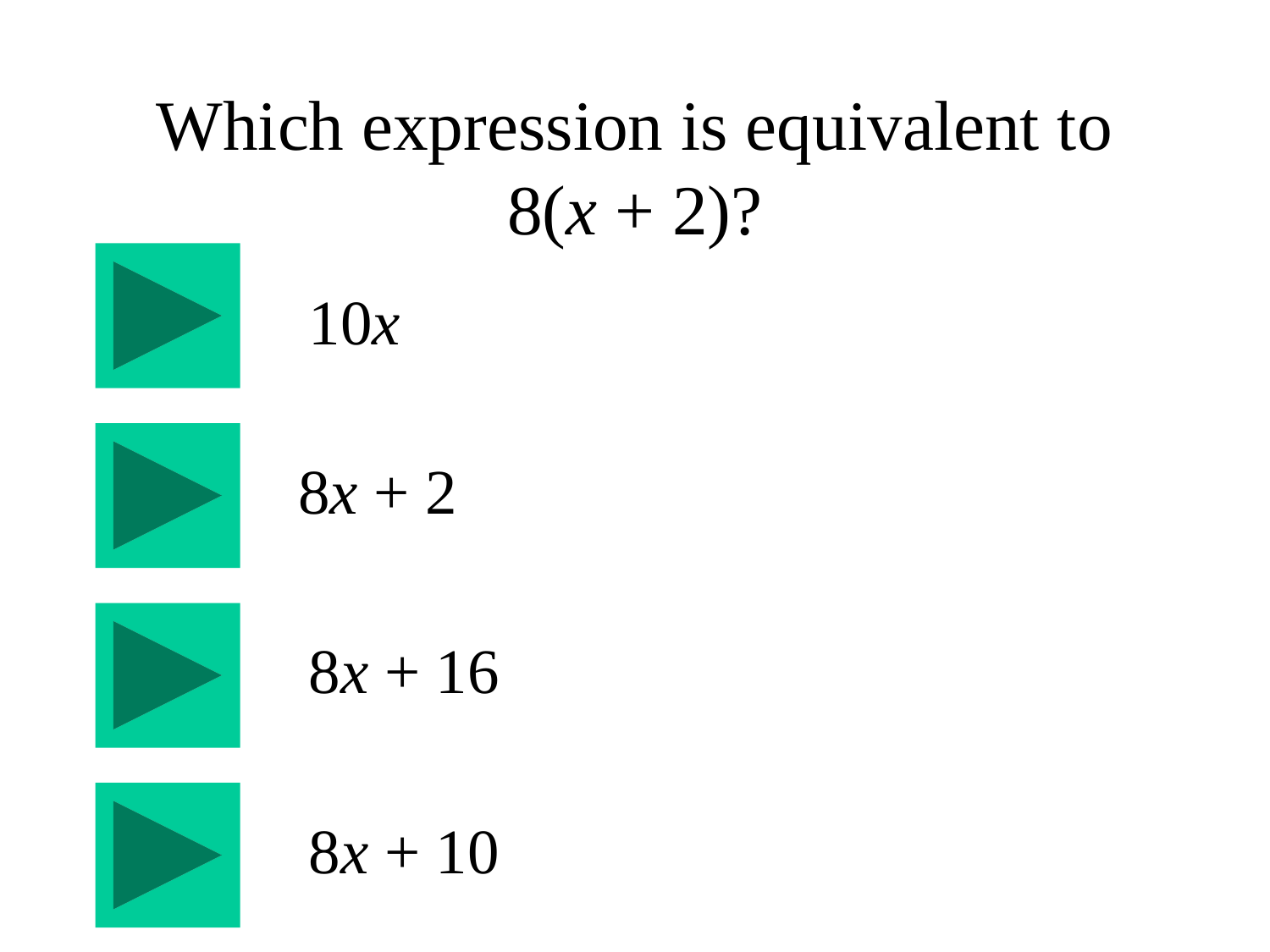

Which expression is equivalent to 8(x + 2)?

10x

8x + 2

8x + 16

8x + 10